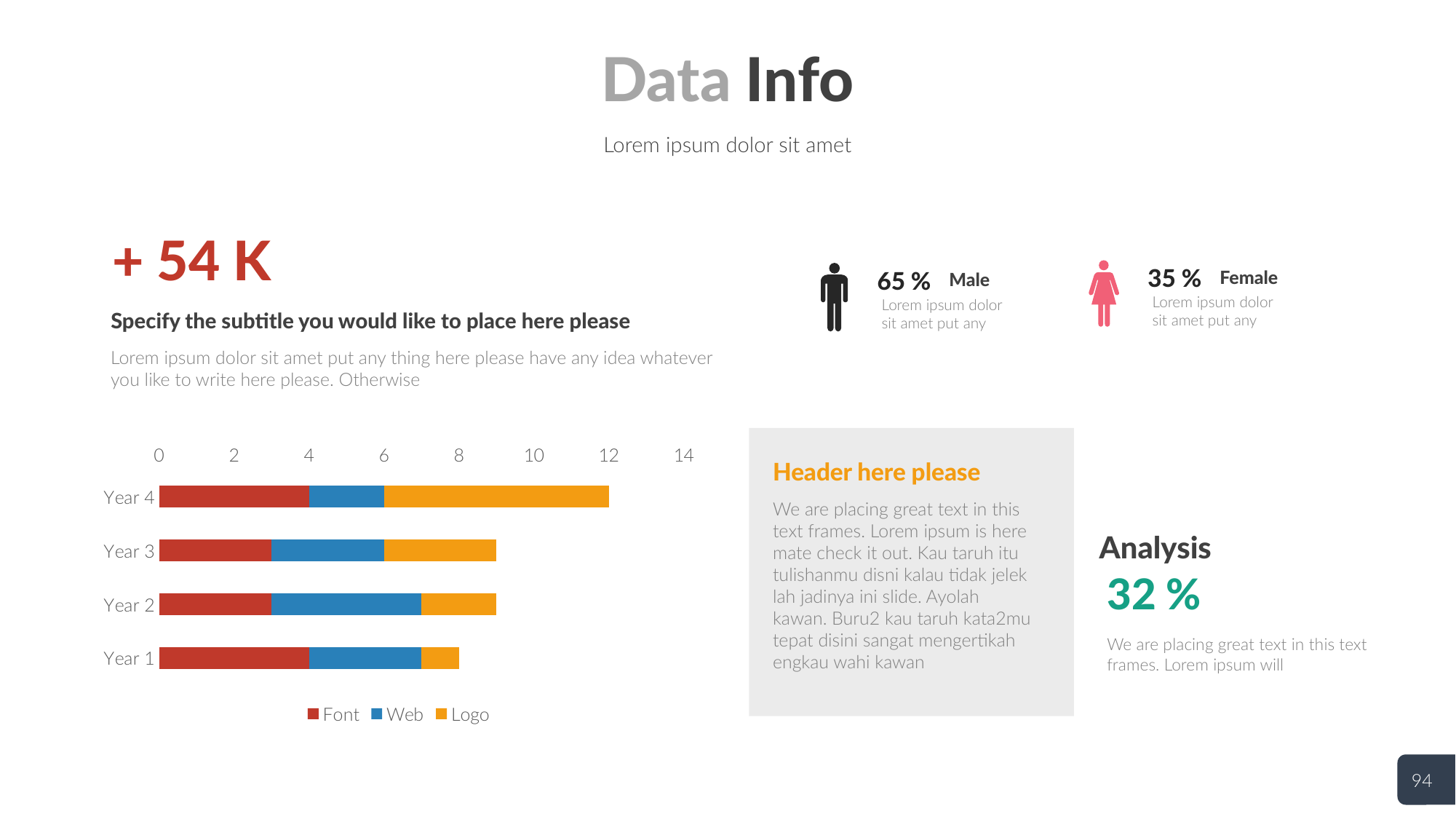

# Data Info
Lorem ipsum dolor sit amet
+ 54 K
Specify the subtitle you would like to place here please
Lorem ipsum dolor sit amet put any thing here please have any idea whatever you like to write here please. Otherwise
35 %
Female
Lorem ipsum dolor sit amet put any

65 %
Male
Lorem ipsum dolor sit amet put any

### Chart

| Category | Font | Web | Logo |
|---|---|---|---|
| Year 1 | 4.0 | 3.0 | 1.0 |
| Year 2 | 3.0 | 4.0 | 2.0 |
| Year 3 | 3.0 | 3.0 | 3.0 |
| Year 4 | 4.0 | 2.0 | 6.0 |
Header here please
We are placing great text in this text frames. Lorem ipsum is here mate check it out. Kau taruh itu tulishanmu disni kalau tidak jelek lah jadinya ini slide. Ayolah kawan. Buru2 kau taruh kata2mu tepat disini sangat mengertikah engkau wahi kawan
Analysis
32 %
We are placing great text in this text frames. Lorem ipsum will

94